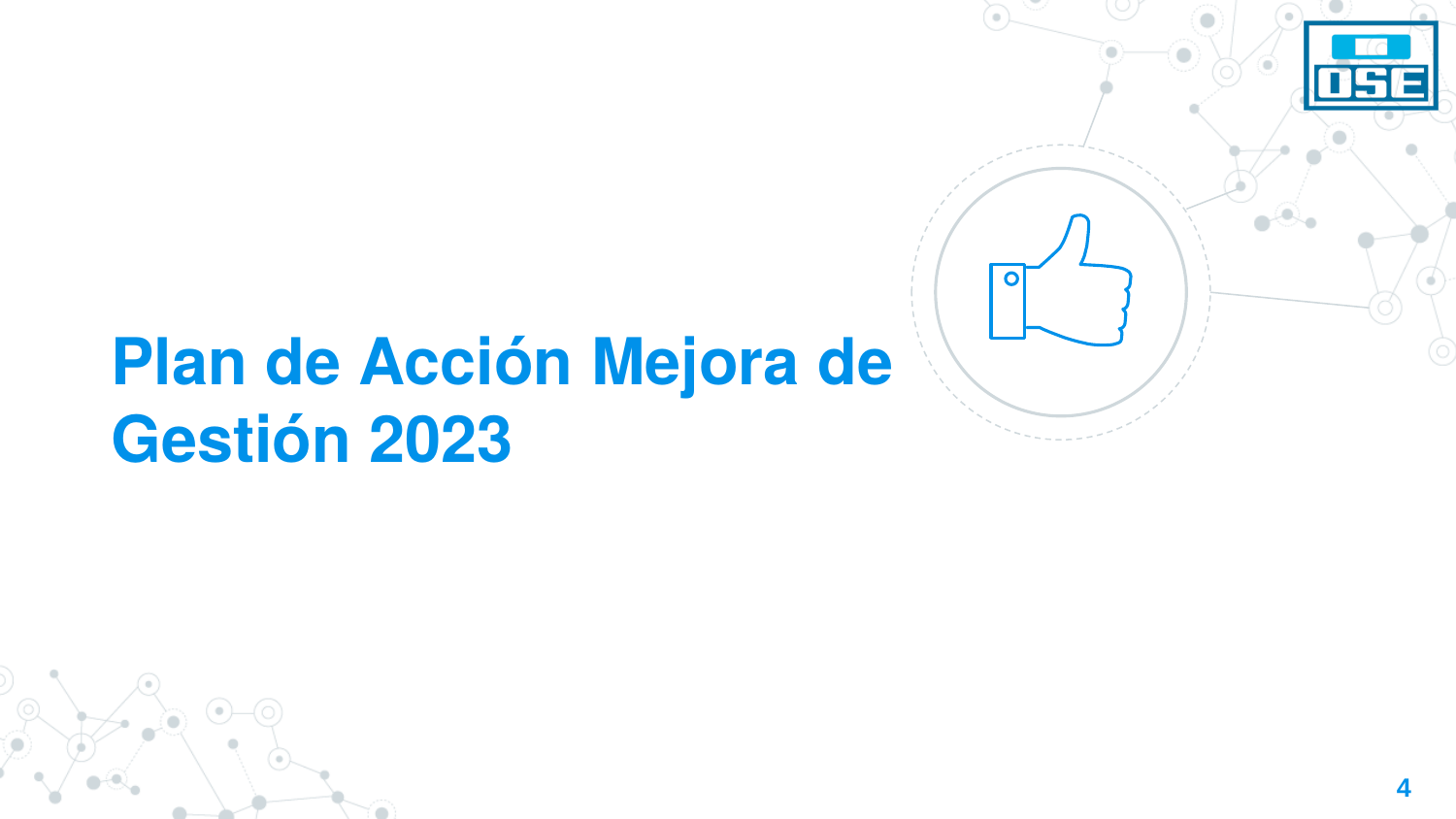

Plan de Acción Mejora de Gestión 2023

4